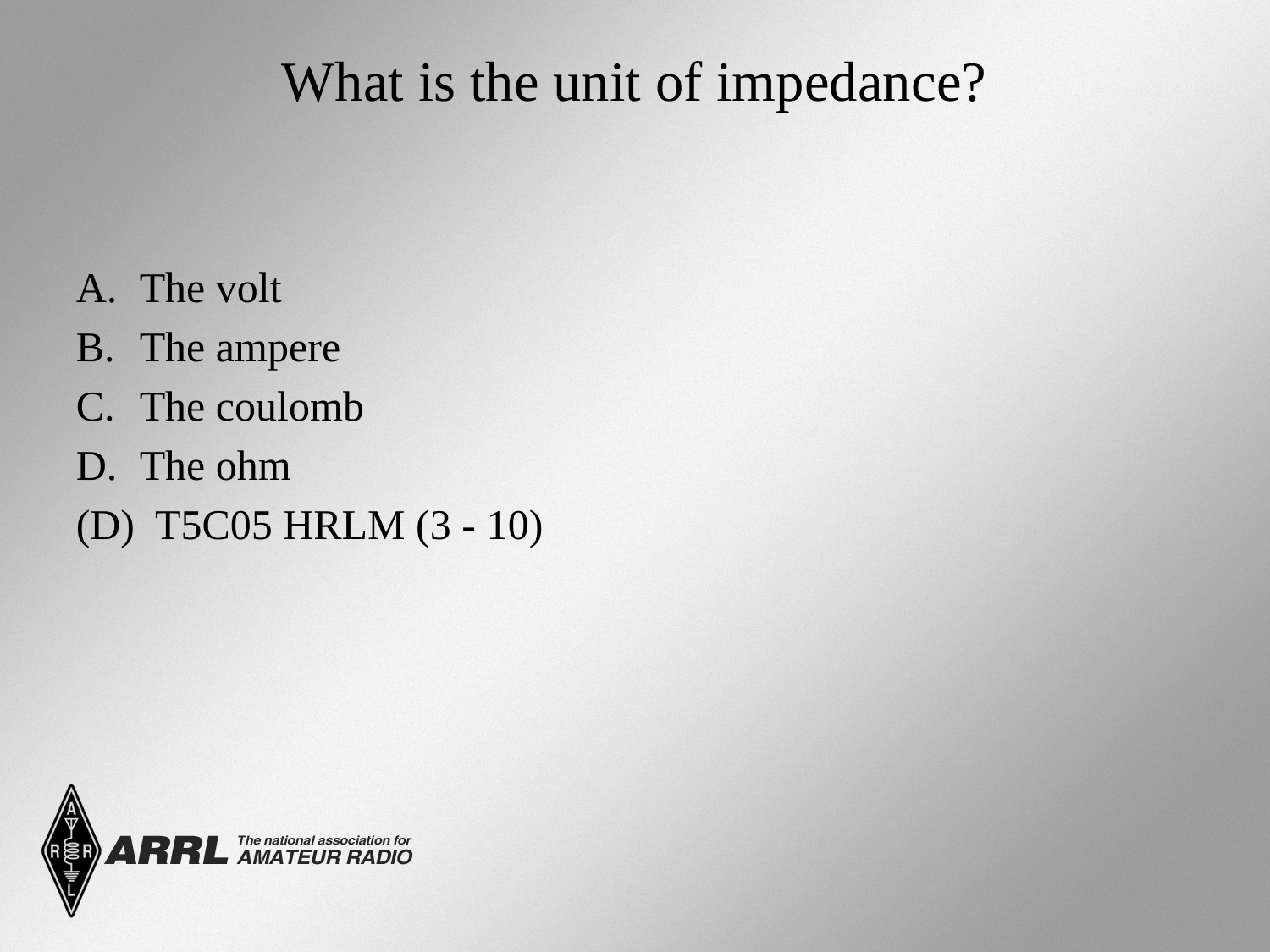

# What is the unit of impedance?
The volt
The ampere
The coulomb
The ohm
(D)  T5C05 HRLM (3 - 10)